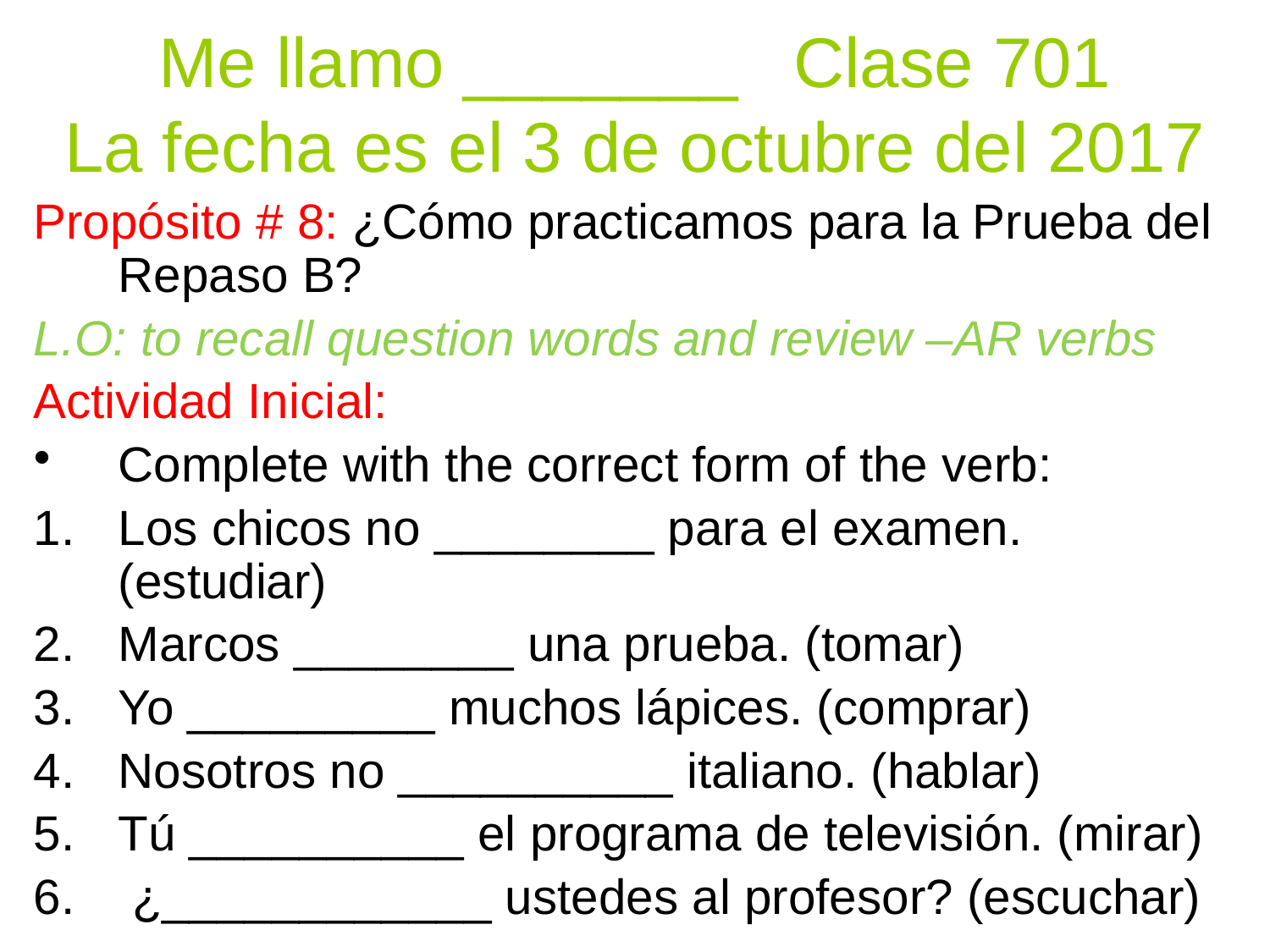

Me llamo _______	Clase 701
La fecha es el 3 de octubre del 2017
Propósito # 8: ¿Cómo practicamos para la Prueba del Repaso B?
L.O: to recall question words and review –AR verbs
Actividad Inicial:
Complete with the correct form of the verb:
Los chicos no ________ para el examen. (estudiar)
Marcos ________ una prueba. (tomar)
Yo _________ muchos lápices. (comprar)
Nosotros no __________ italiano. (hablar)
Tú __________ el programa de televisión. (mirar)
 ¿____________ ustedes al profesor? (escuchar)